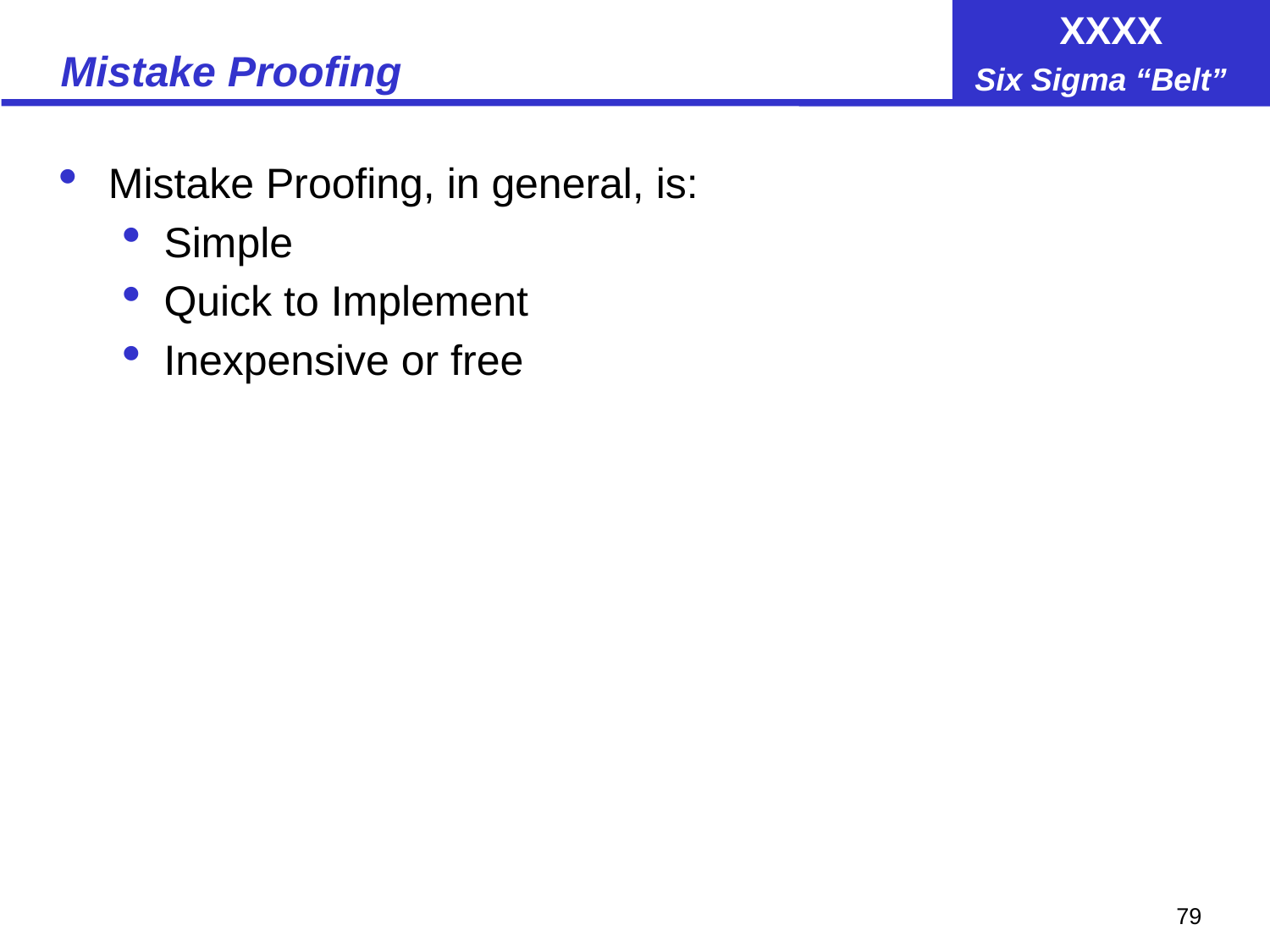

# Mistake Proofing
Mistake Proofing, in general, is:
Simple
Quick to Implement
Inexpensive or free